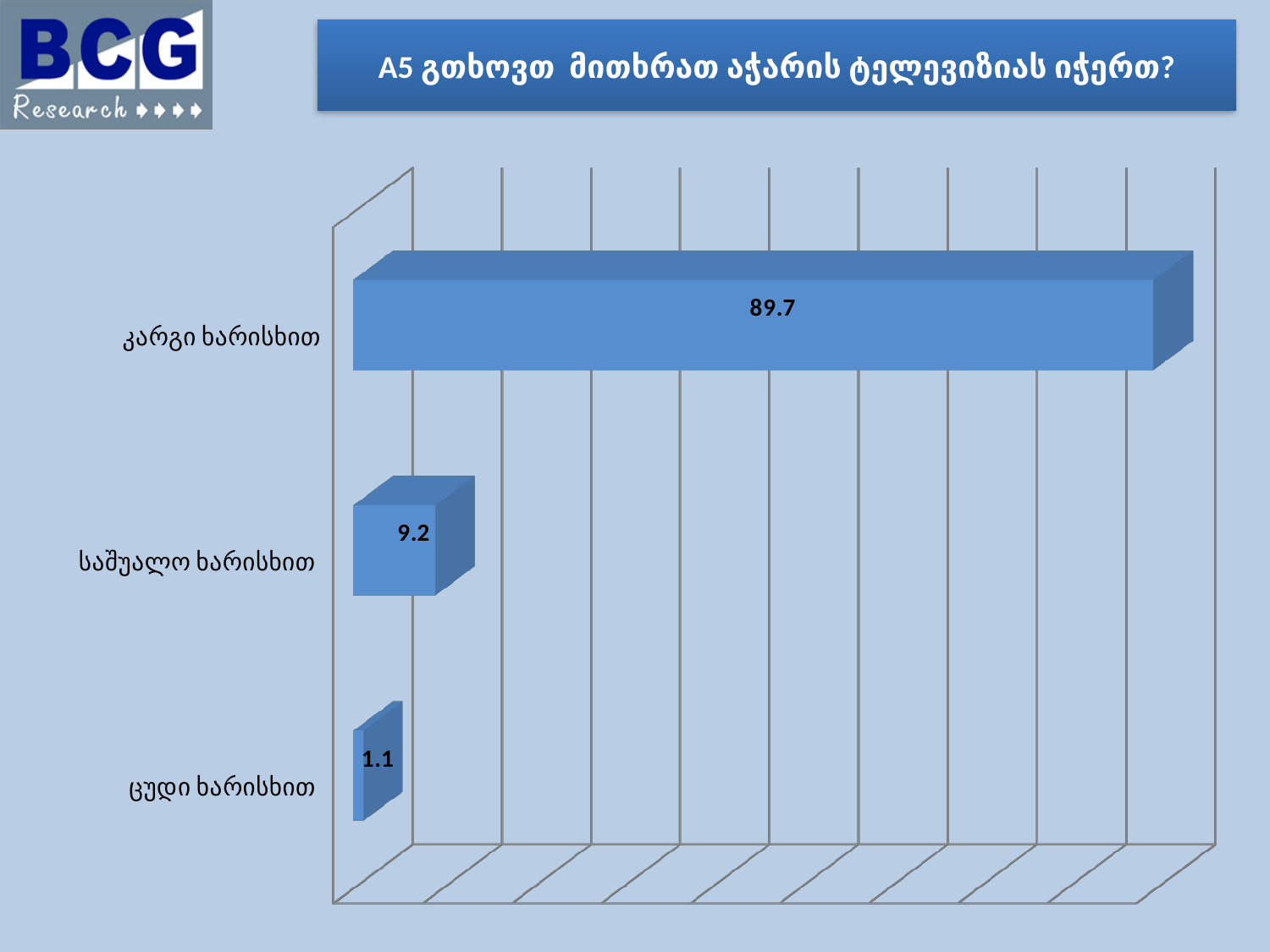

# A5 გთხოვთ  მითხრათ აჭარის ტელევიზიას იჭერთ?

[unsupported chart]